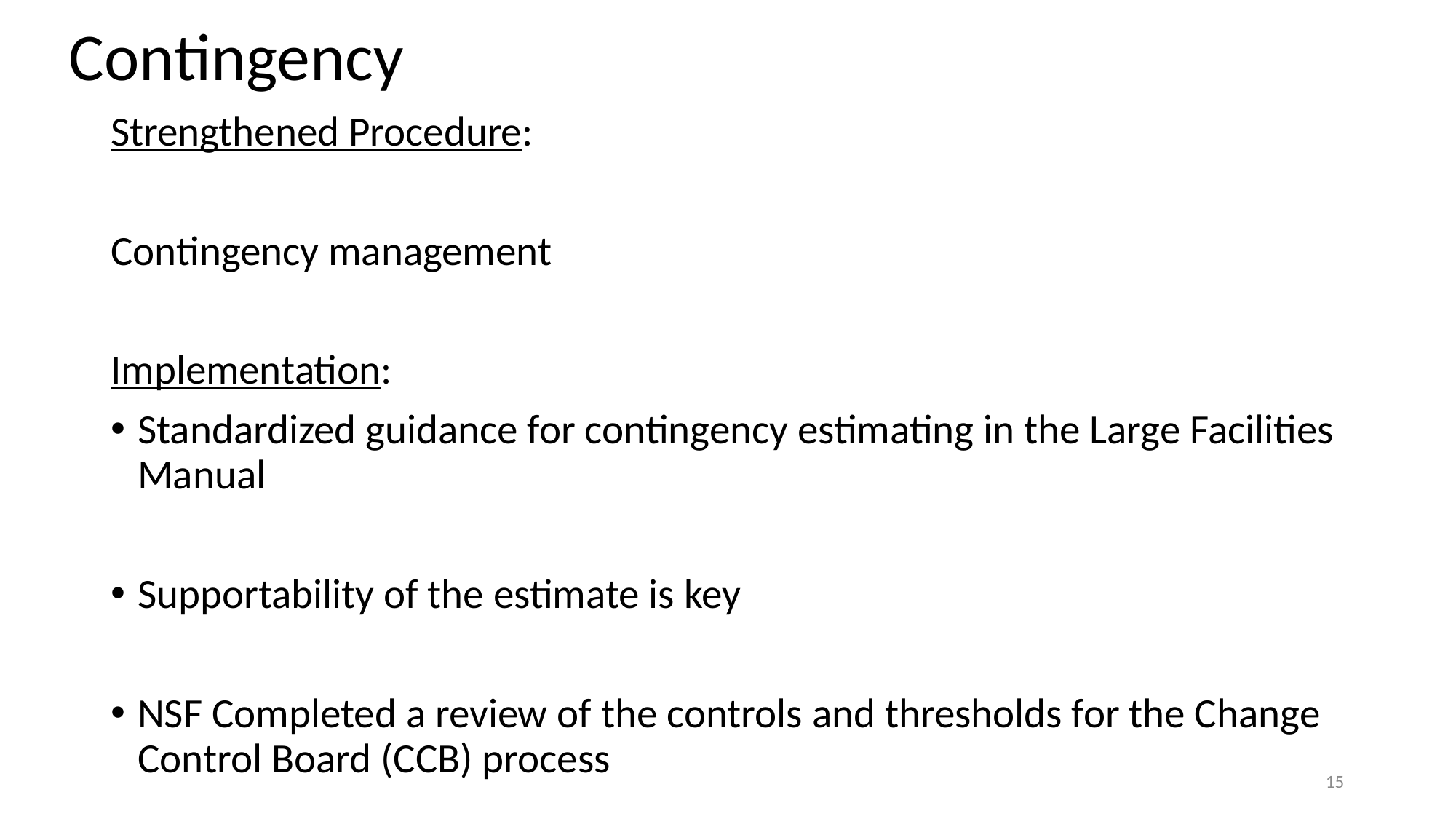

# Contingency
Strengthened Procedure:

Contingency management

Implementation:
Standardized guidance for contingency estimating in the Large Facilities Manual

Supportability of the estimate is key

NSF Completed a review of the controls and thresholds for the Change Control Board (CCB) process

15